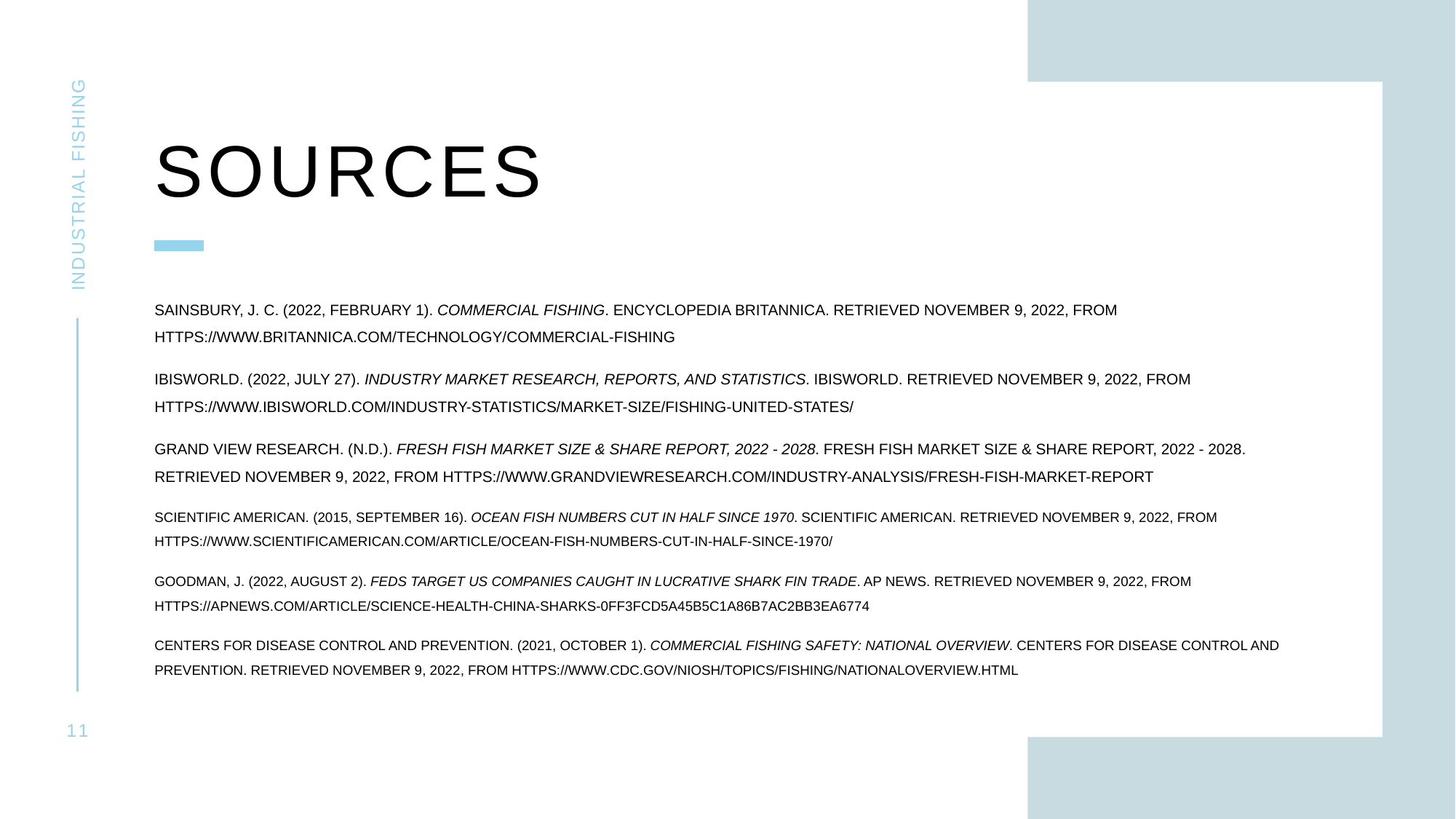

# Sources
Industrial fishing
Sainsbury, J. C. (2022, February 1). Commercial fishing. Encyclopedia Britannica. Retrieved November 9, 2022, from https://www.britannica.com/technology/commercial-fishing
IBISWorld. (2022, July 27). Industry market research, reports, and Statistics. IBISWorld. Retrieved November 9, 2022, from https://www.ibisworld.com/industry-statistics/market-size/fishing-united-states/
Grand View Research. (n.d.). Fresh fish market size & share report, 2022 - 2028. Fresh Fish Market Size & Share Report, 2022 - 2028. Retrieved November 9, 2022, from https://www.grandviewresearch.com/industry-analysis/fresh-fish-market-report
Scientific American. (2015, September 16). Ocean fish numbers cut in half since 1970. Scientific American. Retrieved November 9, 2022, from https://www.scientificamerican.com/article/ocean-fish-numbers-cut-in-half-since-1970/
Goodman, J. (2022, August 2). Feds target US companies caught in lucrative shark fin trade. AP NEWS. Retrieved November 9, 2022, from https://apnews.com/article/science-health-china-sharks-0ff3fcd5a45b5c1a86b7ac2bb3ea6774
Centers for Disease Control and Prevention. (2021, October 1). Commercial fishing safety: National overview. Centers for Disease Control and Prevention. Retrieved November 9, 2022, from https://www.cdc.gov/niosh/topics/fishing/nationaloverview.html
11